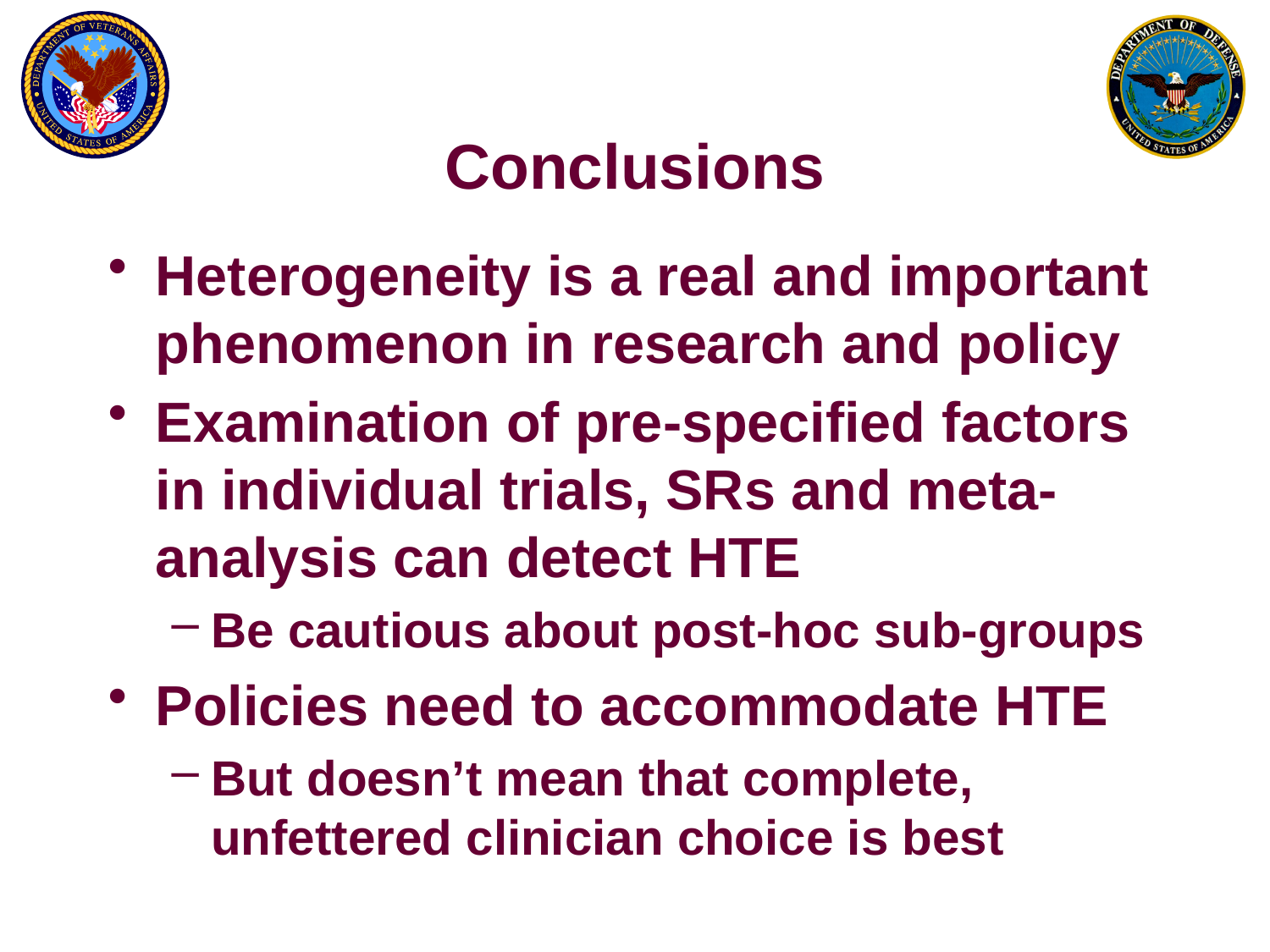

# Conclusions
Heterogeneity is a real and important phenomenon in research and policy
Examination of pre-specified factors in individual trials, SRs and meta-analysis can detect HTE
Be cautious about post-hoc sub-groups
Policies need to accommodate HTE
But doesn’t mean that complete, unfettered clinician choice is best